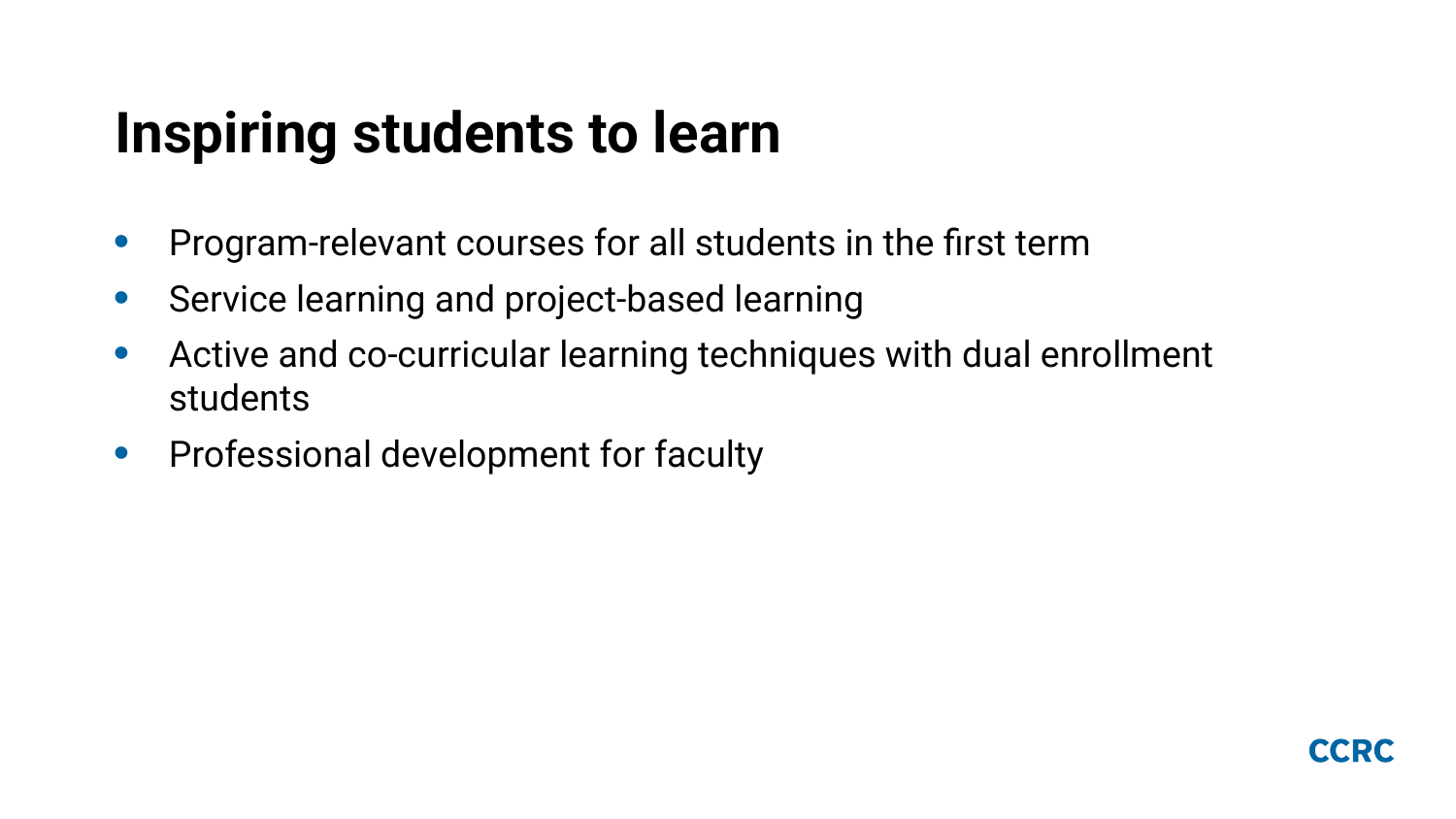

# Inspiring students to learn
Program-relevant courses for all students in the first term
Service learning and project-based learning
Active and co-curricular learning techniques with dual enrollment students
Professional development for faculty